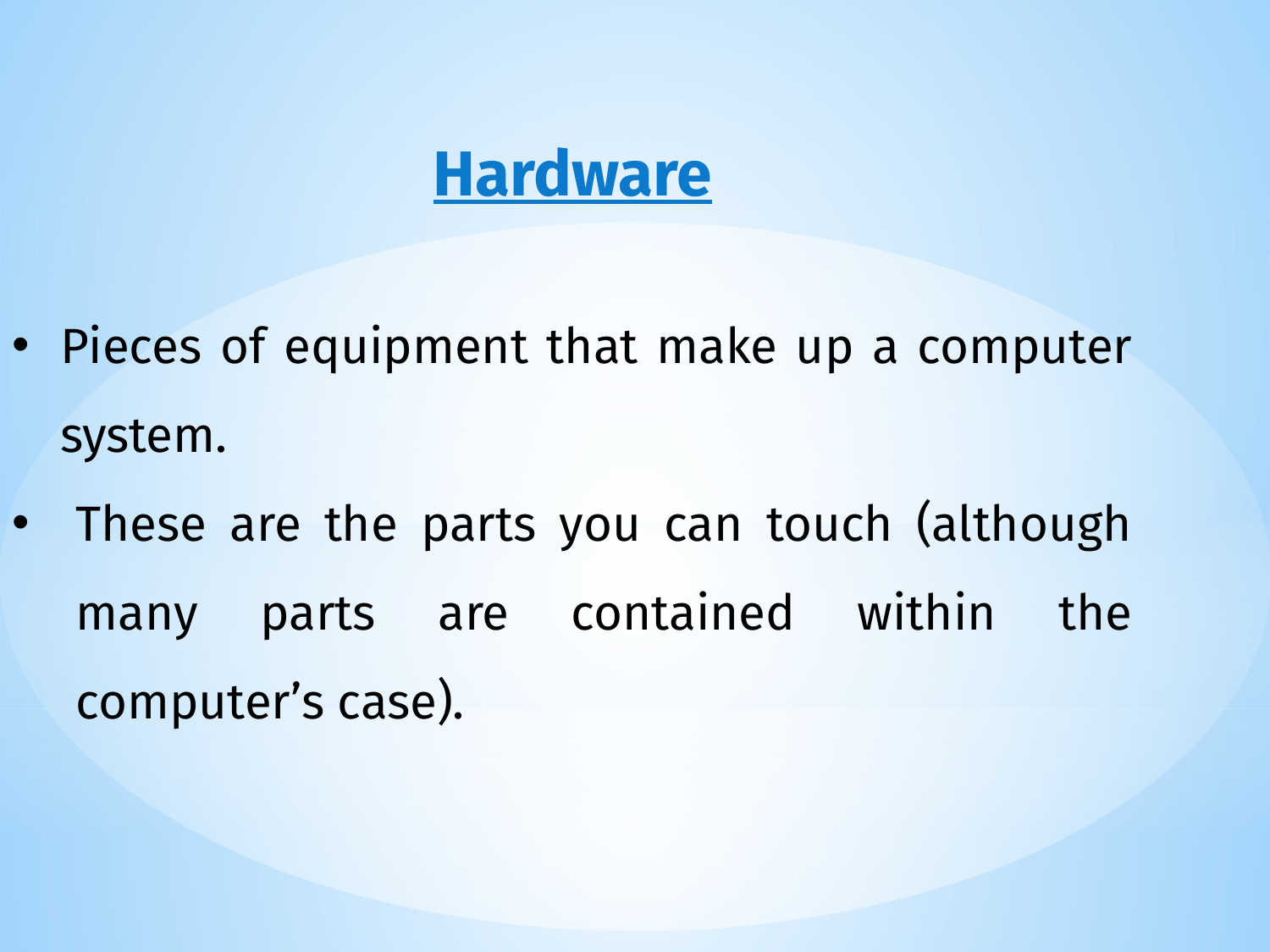

Hardware

Pieces of equipment that make up a computer system.
These are the parts you can touch (although many parts are contained within the computer’s case).